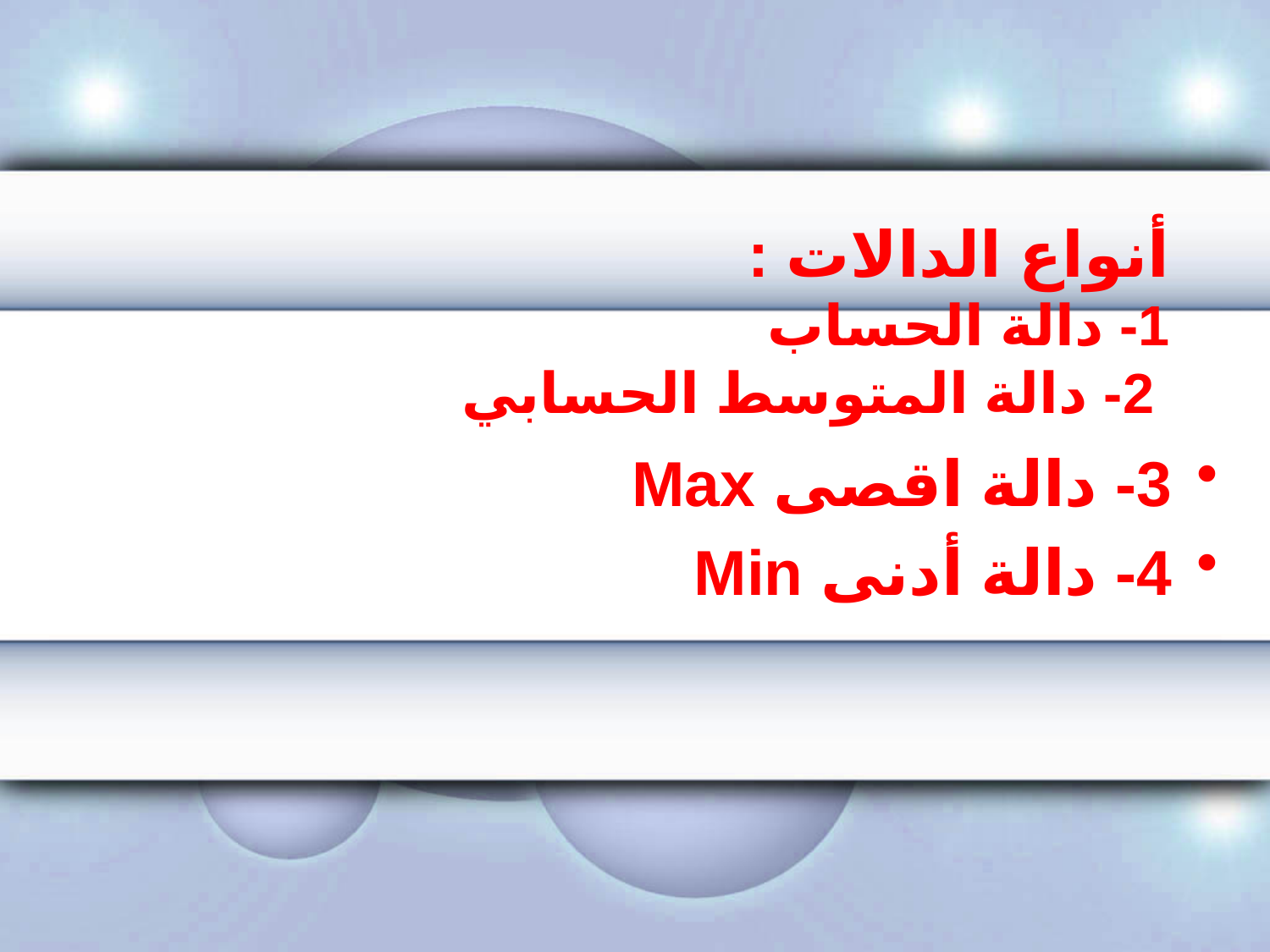

# أنواع الدالات : 1- دالة الحساب 2- دالة المتوسط الحسابي
3- دالة اقصى Max
4- دالة أدنى Min